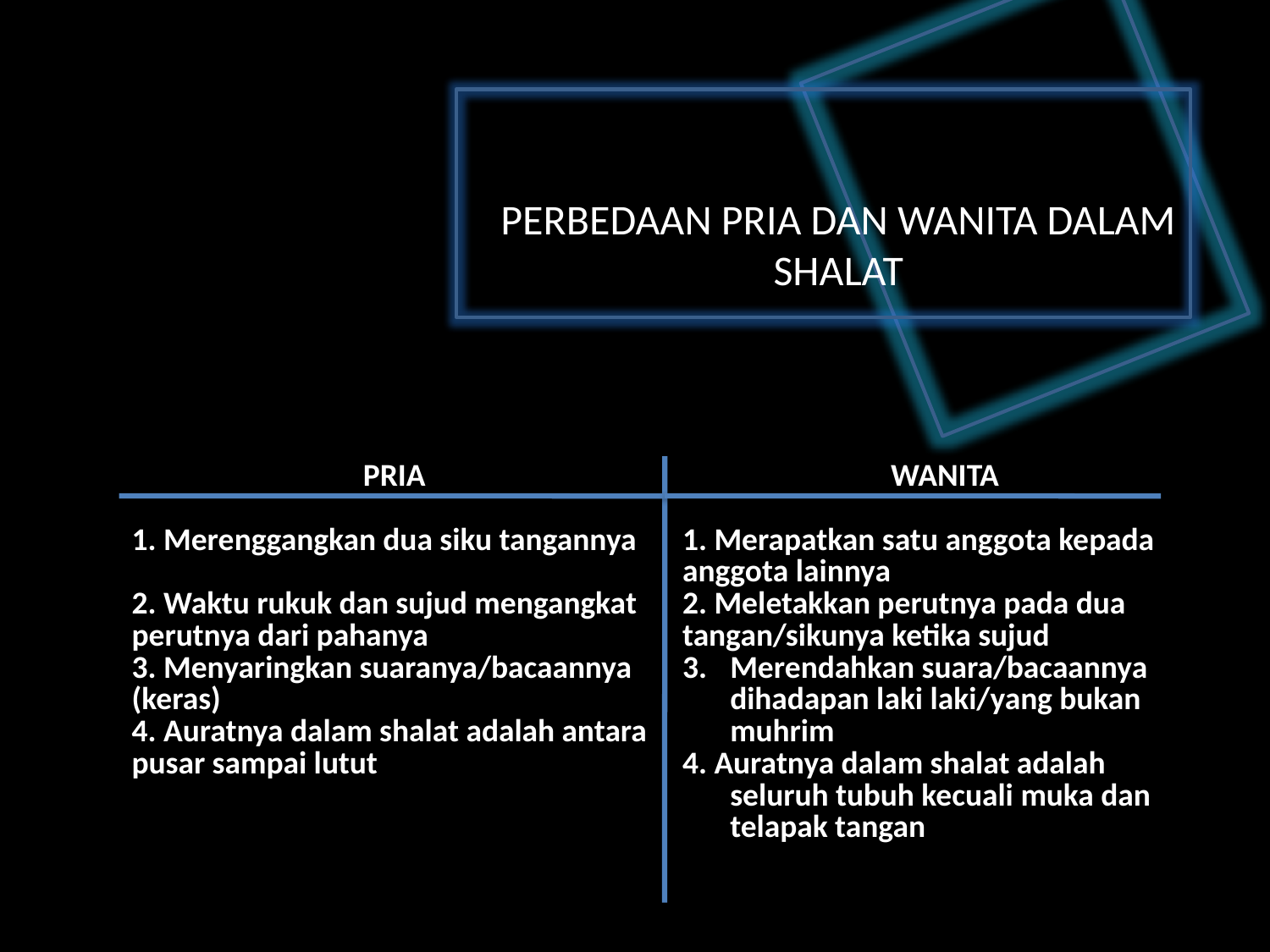

PERBEDAAN PRIA DAN WANITA DALAM SHALAT

| PRIA 1. Merenggangkan dua siku tangannya 2. Waktu rukuk dan sujud mengangkat perutnya dari pahanya 3. Menyaringkan suaranya/bacaannya (keras) 4. Auratnya dalam shalat adalah antara pusar sampai lutut | WANITA 1. Merapatkan satu anggota kepada anggota lainnya 2. Meletakkan perutnya pada dua tangan/sikunya ketika sujud Merendahkan suara/bacaannya dihadapan laki laki/yang bukan muhrim 4. Auratnya dalam shalat adalah seluruh tubuh kecuali muka dan telapak tangan |
| --- | --- |